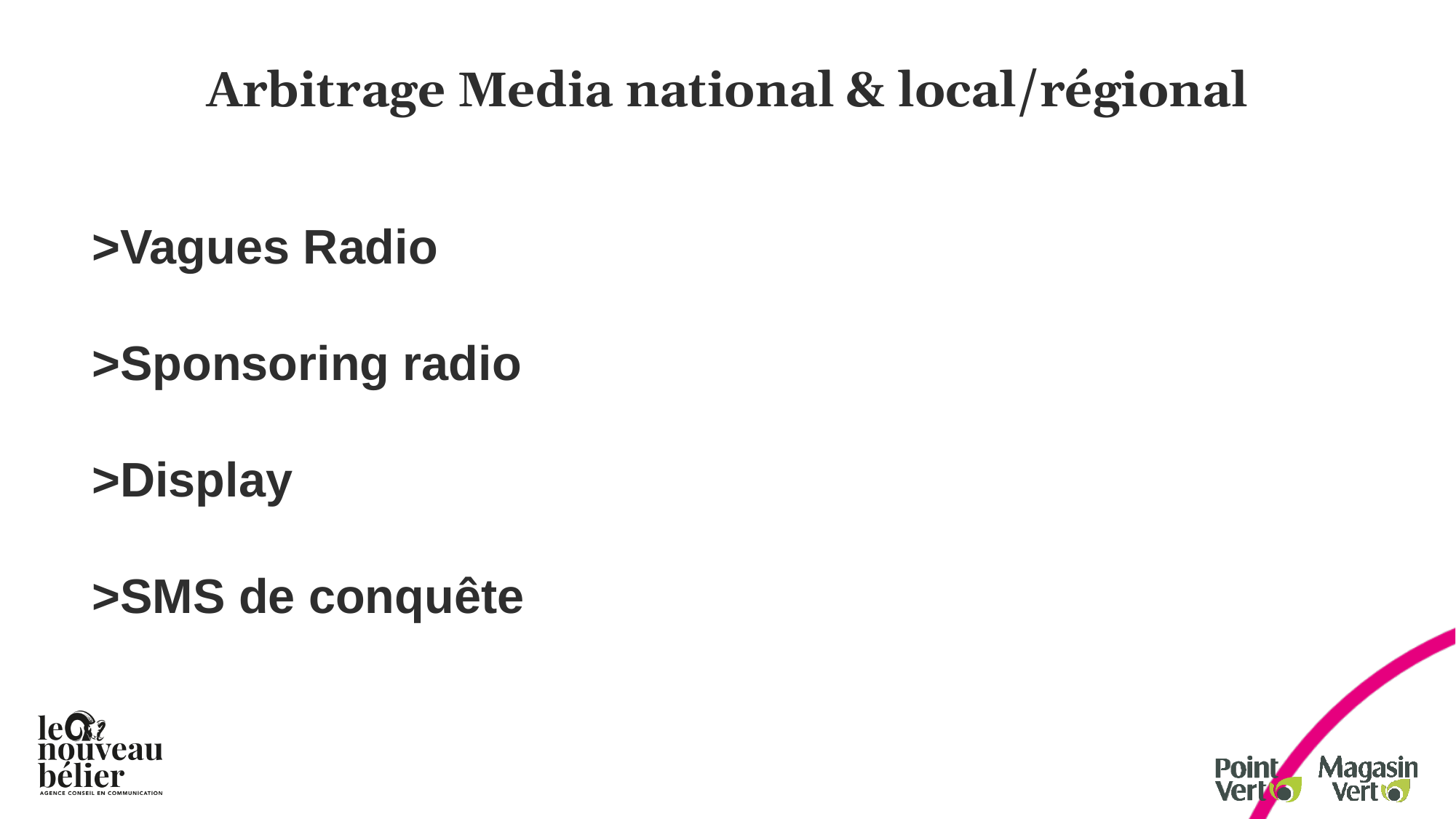

# Arbitrage Media national & local/régional
>Vagues Radio
>Sponsoring radio

>Display

>SMS de conquête